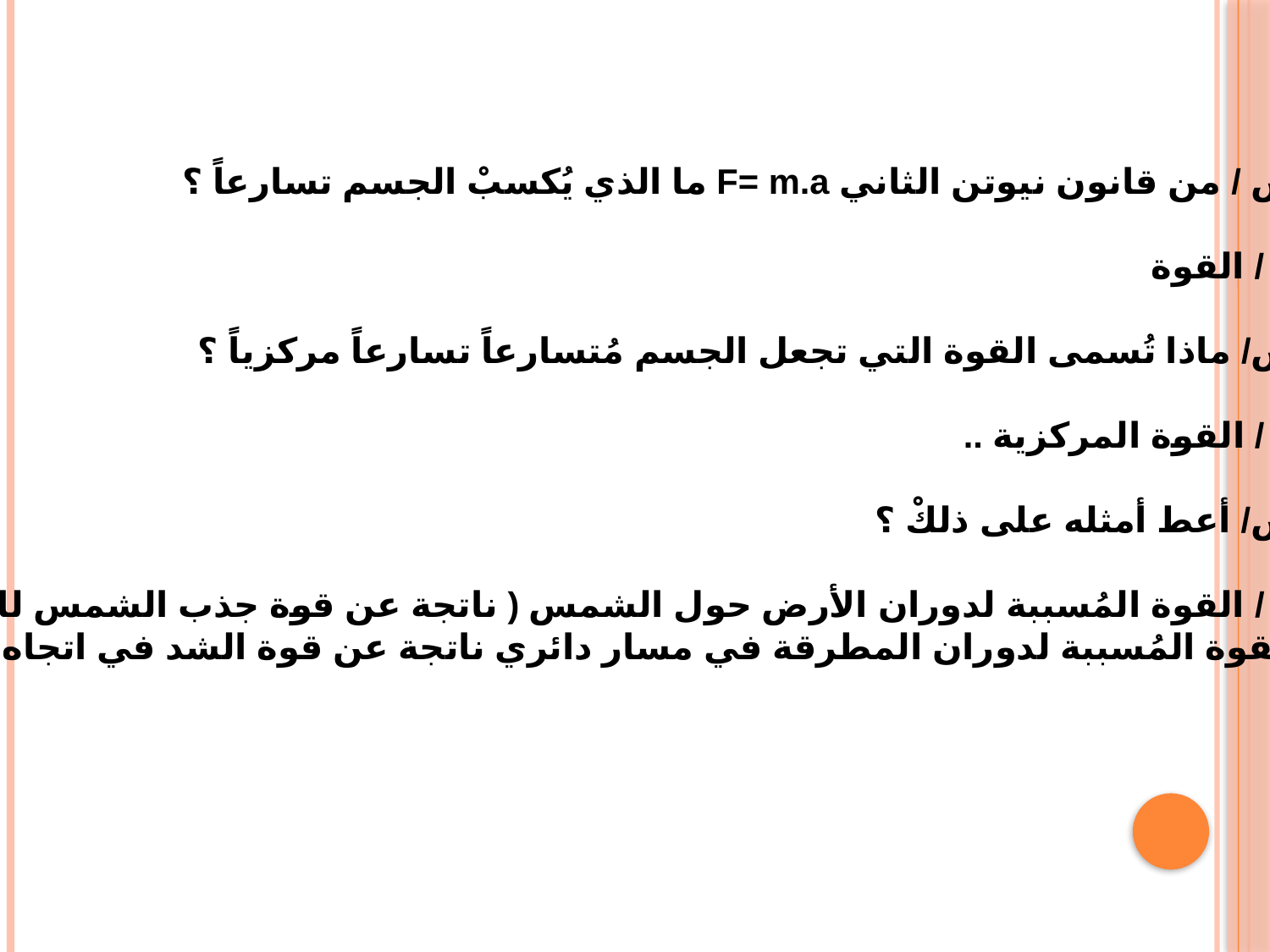

س / من قانون نيوتن الثاني F= m.a ما الذي يُكسبْ الجسم تسارعاً ؟
ج / القوة
س/ ماذا تُسمى القوة التي تجعل الجسم مُتسارعاً تسارعاً مركزياً ؟
ج / القوة المركزية ..
س/ أعط أمثله على ذلكْ ؟
ج / القوة المُسببة لدوران الأرض حول الشمس ( ناتجة عن قوة جذب الشمس للأرض )
القوة المُسببة لدوران المطرقة في مسار دائري ناتجة عن قوة الشد في اتجاه المركز ..